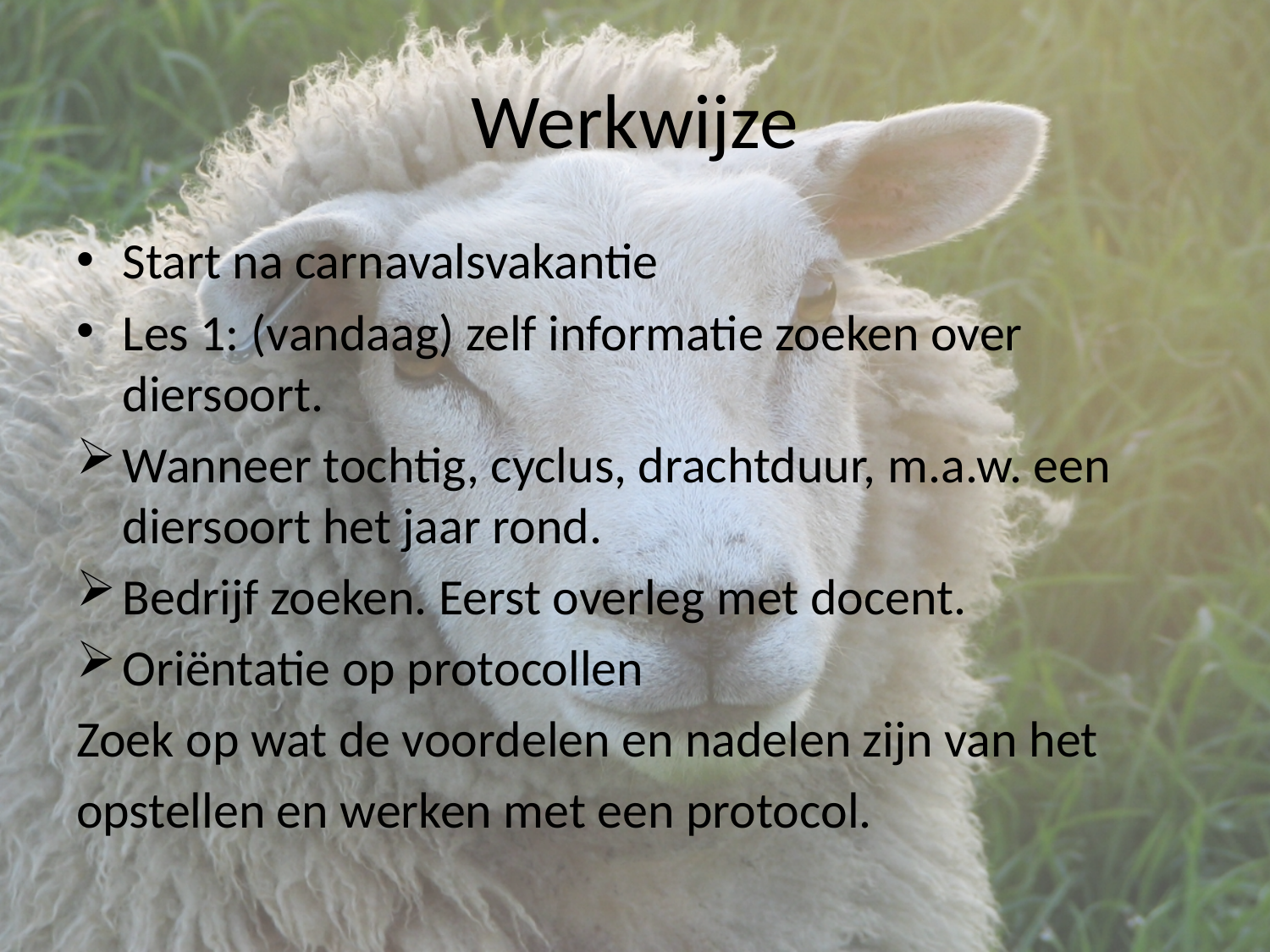

# Werkwijze
Start na carnavalsvakantie
Les 1: (vandaag) zelf informatie zoeken over diersoort.
Wanneer tochtig, cyclus, drachtduur, m.a.w. een diersoort het jaar rond.
Bedrijf zoeken. Eerst overleg met docent.
Oriëntatie op protocollen
Zoek op wat de voordelen en nadelen zijn van het
opstellen en werken met een protocol.